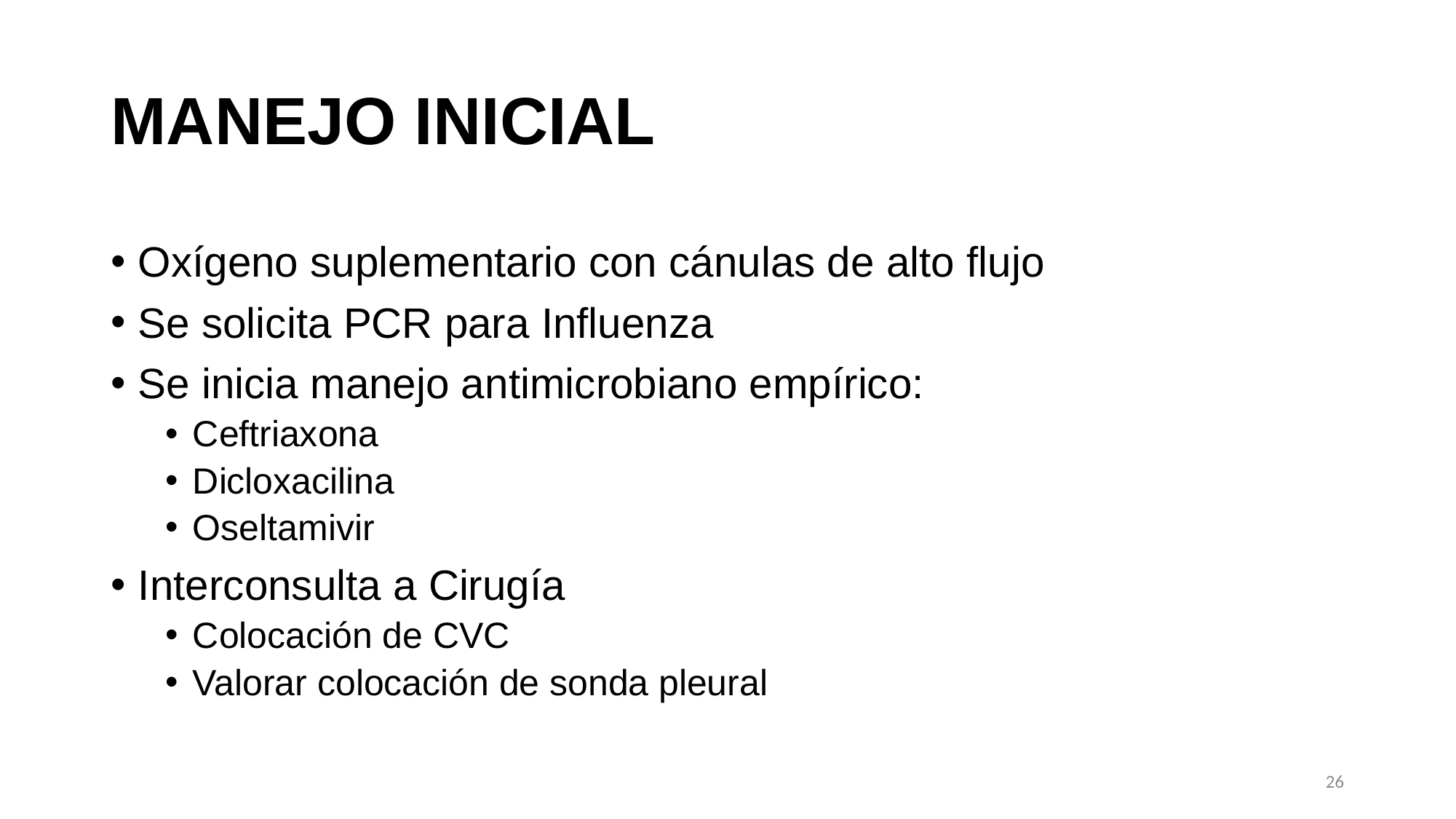

# MANEJO INICIAL
Oxígeno suplementario con cánulas de alto flujo
Se solicita PCR para Influenza
Se inicia manejo antimicrobiano empírico:
Ceftriaxona
Dicloxacilina
Oseltamivir
Interconsulta a Cirugía
Colocación de CVC
Valorar colocación de sonda pleural
26